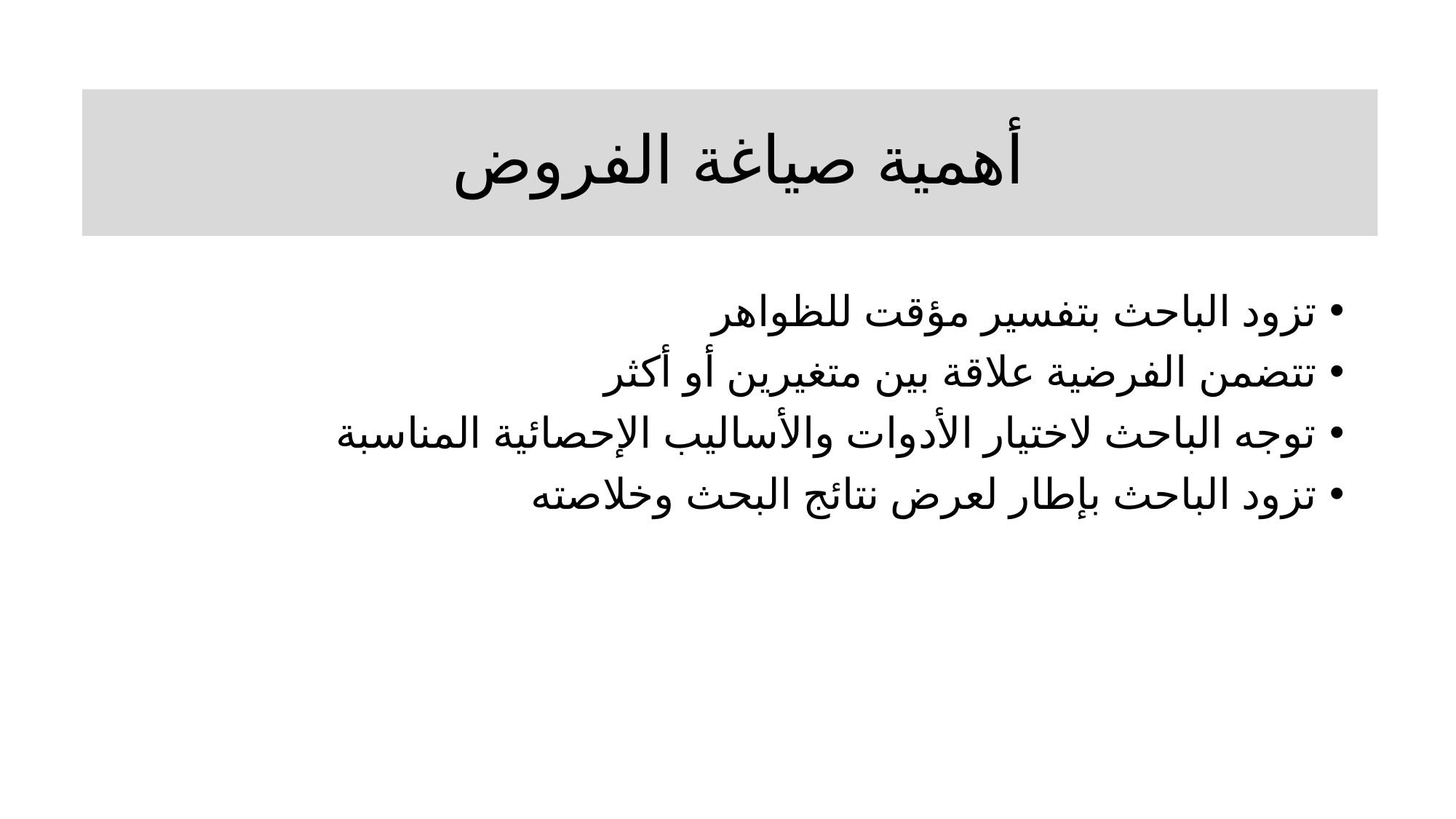

# أهمية صياغة الفروض

تزود الباحث بتفسير مؤقت للظواهر
تتضمن الفرضية علاقة بين متغيرين أو أكثر
توجه الباحث لاختيار الأدوات والأساليب الإحصائية المناسبة
تزود الباحث بإطار لعرض نتائج البحث وخلاصته